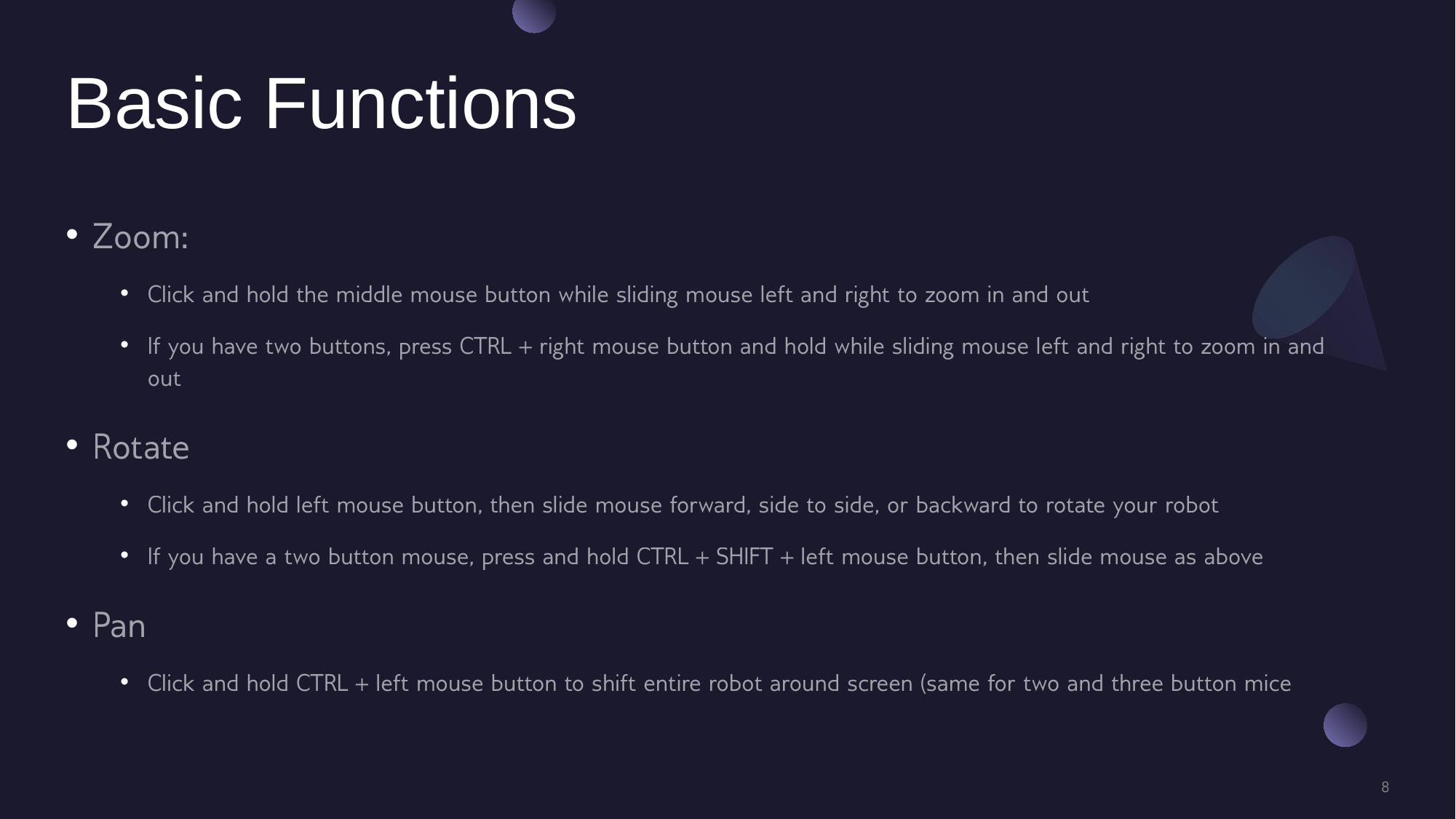

# Basic Functions
Zoom:
Click and hold the middle mouse button while sliding mouse left and right to zoom in and out
If you have two buttons, press CTRL + right mouse button and hold while sliding mouse left and right to zoom in and out
Rotate
Click and hold left mouse button, then slide mouse forward, side to side, or backward to rotate your robot
If you have a two button mouse, press and hold CTRL + SHIFT + left mouse button, then slide mouse as above
Pan
Click and hold CTRL + left mouse button to shift entire robot around screen (same for two and three button mice

8